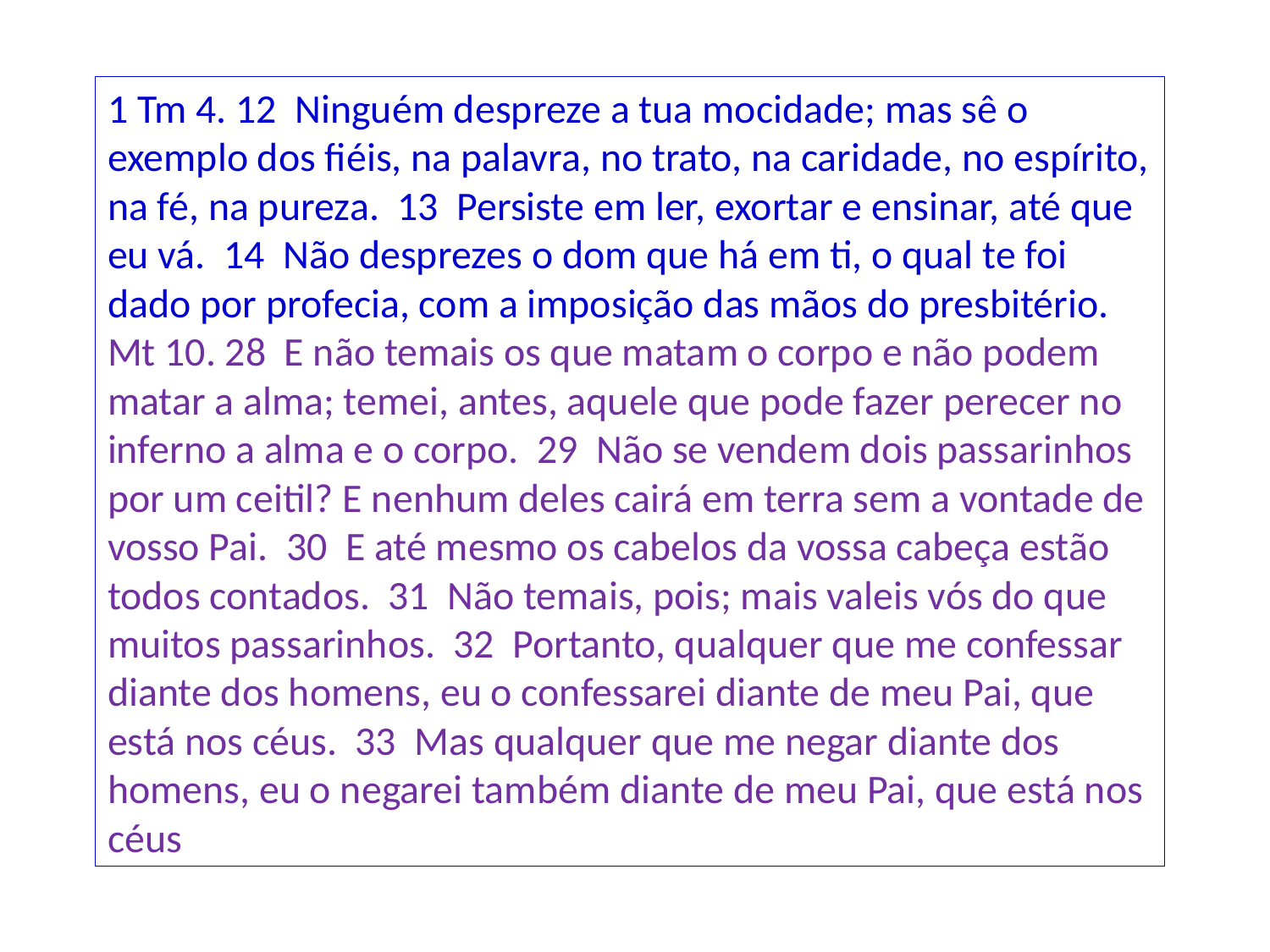

1 Tm 4. 12  Ninguém despreze a tua mocidade; mas sê o exemplo dos fiéis, na palavra, no trato, na caridade, no espírito, na fé, na pureza.  13  Persiste em ler, exortar e ensinar, até que eu vá.  14  Não desprezes o dom que há em ti, o qual te foi dado por profecia, com a imposição das mãos do presbitério.
Mt 10. 28  E não temais os que matam o corpo e não podem matar a alma; temei, antes, aquele que pode fazer perecer no inferno a alma e o corpo.  29  Não se vendem dois passarinhos por um ceitil? E nenhum deles cairá em terra sem a vontade de vosso Pai.  30  E até mesmo os cabelos da vossa cabeça estão todos contados.  31  Não temais, pois; mais valeis vós do que muitos passarinhos.  32  Portanto, qualquer que me confessar diante dos homens, eu o confessarei diante de meu Pai, que está nos céus.  33  Mas qualquer que me negar diante dos homens, eu o negarei também diante de meu Pai, que está nos céus